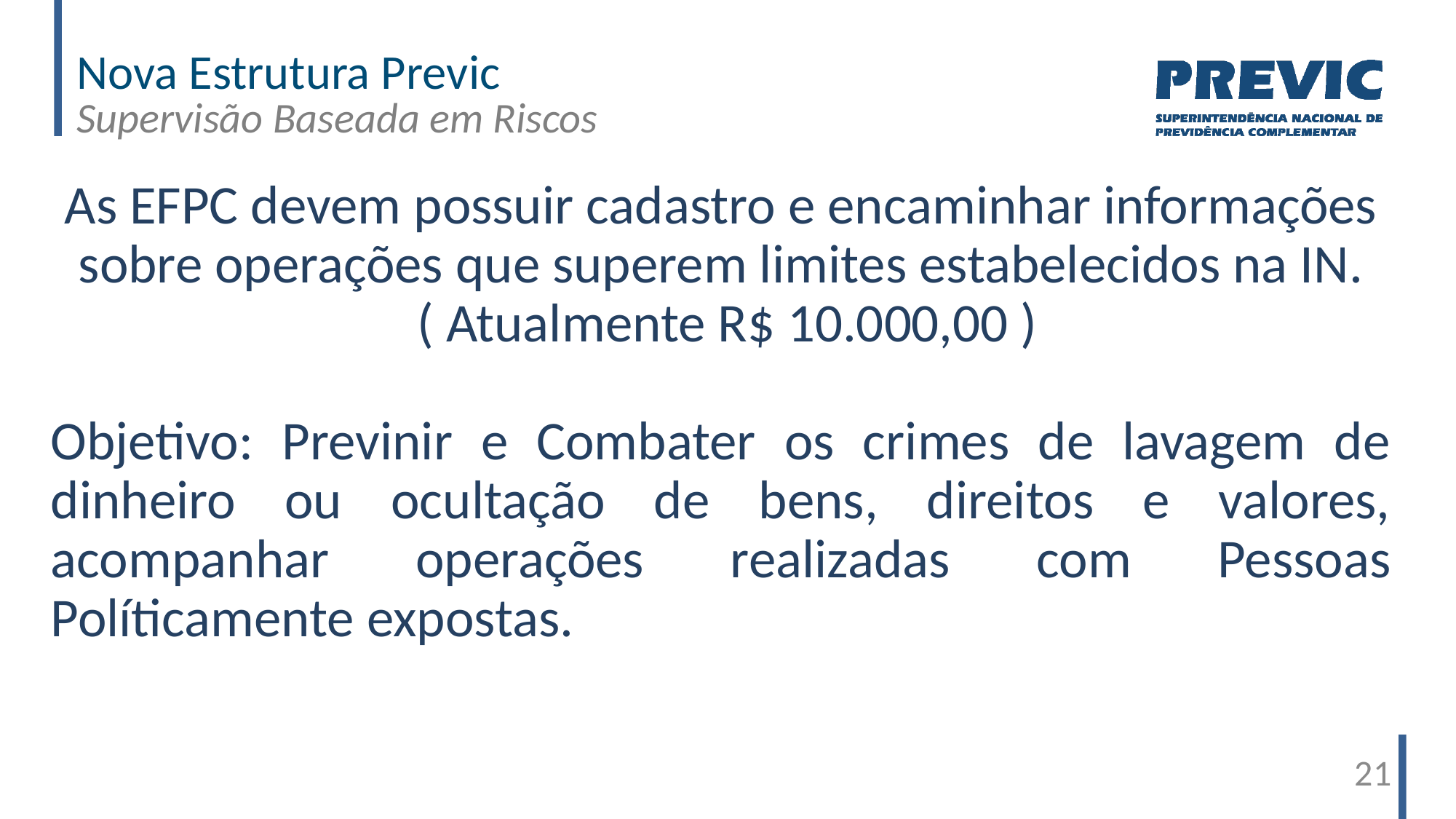

Nova Estrutura Previc
Supervisão Baseada em Riscos

As EFPC devem possuir cadastro e encaminhar informações sobre operações que superem limites estabelecidos na IN.
 ( Atualmente R$ 10.000,00 )

Objetivo: Previnir e Combater os crimes de lavagem de dinheiro ou ocultação de bens, direitos e valores, acompanhar operações realizadas com Pessoas Políticamente expostas.